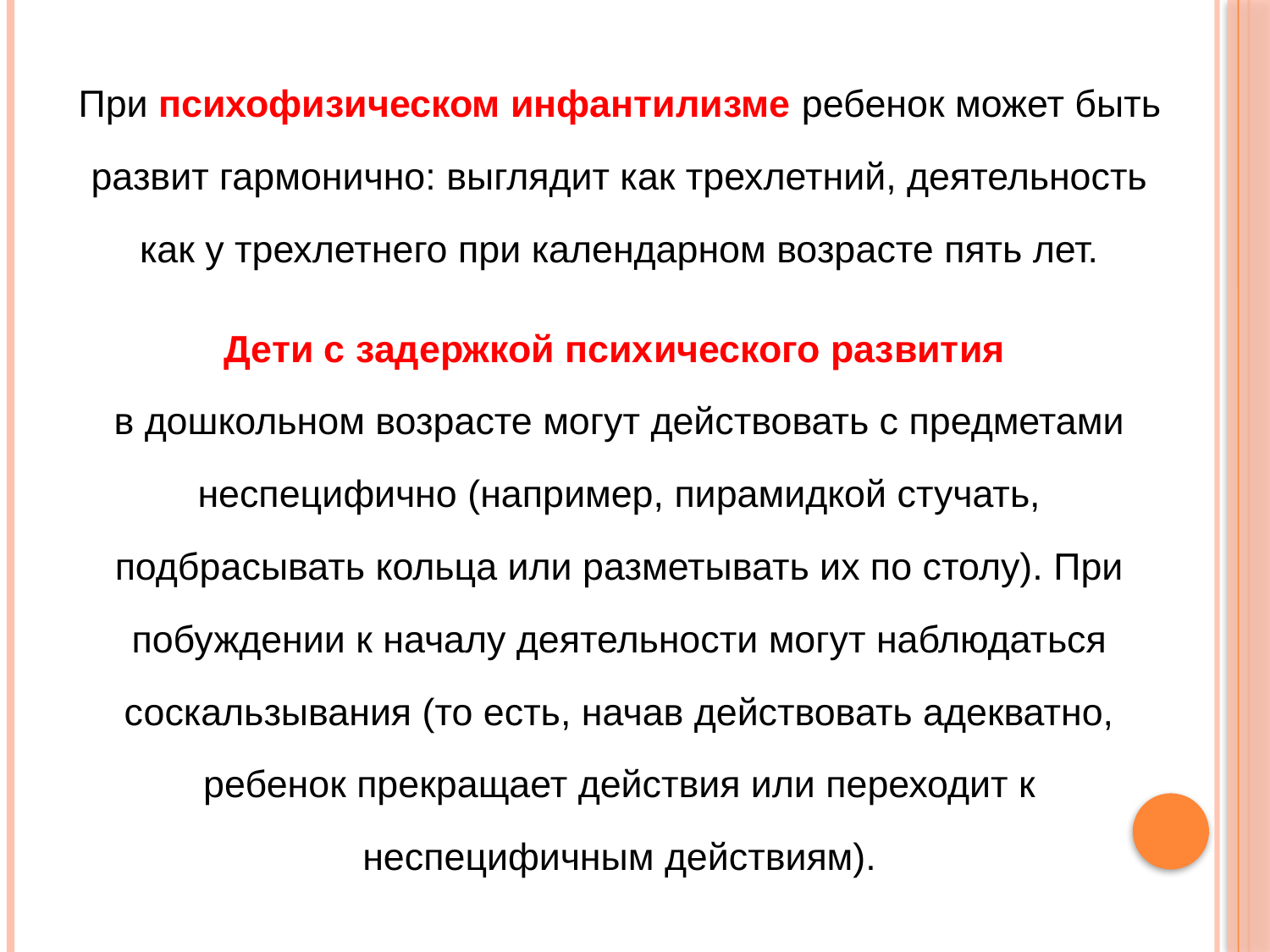

При психофизическом инфантилизме ребенок может быть развит гармонично: выглядит как трехлетний, деятельность как у трехлетнего при календарном возрасте пять лет.
Дети с задержкой психического развития
в дошкольном возрасте могут действовать с предметами неспецифично (например, пирамидкой стучать, подбрасывать кольца или разметывать их по столу). При побуждении к началу деятельности могут наблюдаться соскальзывания (то есть, начав действовать адекватно, ребенок прекращает действия или переходит к неспецифичным действиям).